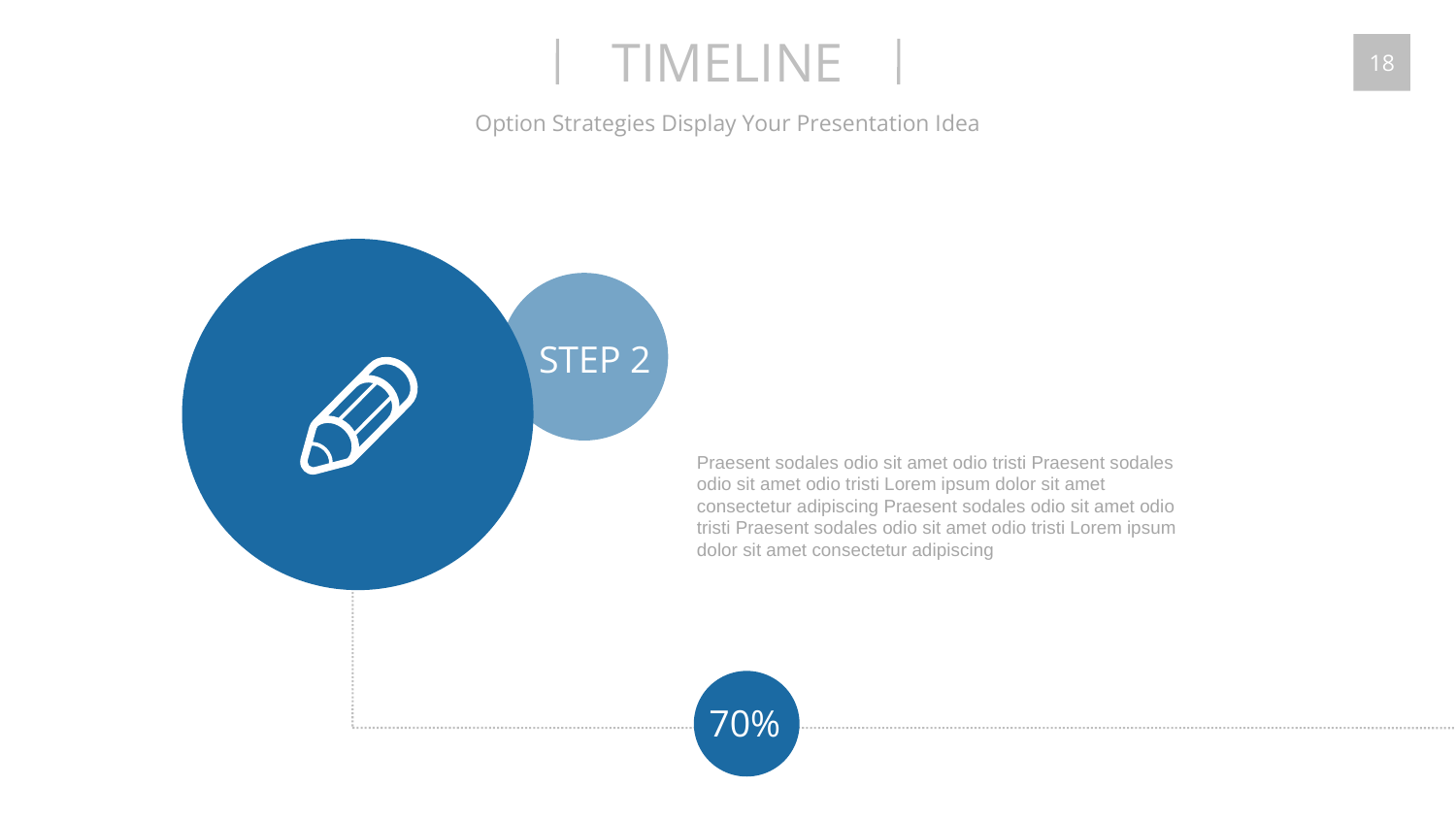

TIMELINE
18
Option Strategies Display Your Presentation Idea

STEP 2

Praesent sodales odio sit amet odio tristi Praesent sodales odio sit amet odio tristi Lorem ipsum dolor sit amet consectetur adipiscing Praesent sodales odio sit amet odio tristi Praesent sodales odio sit amet odio tristi Lorem ipsum dolor sit amet consectetur adipiscing

70%